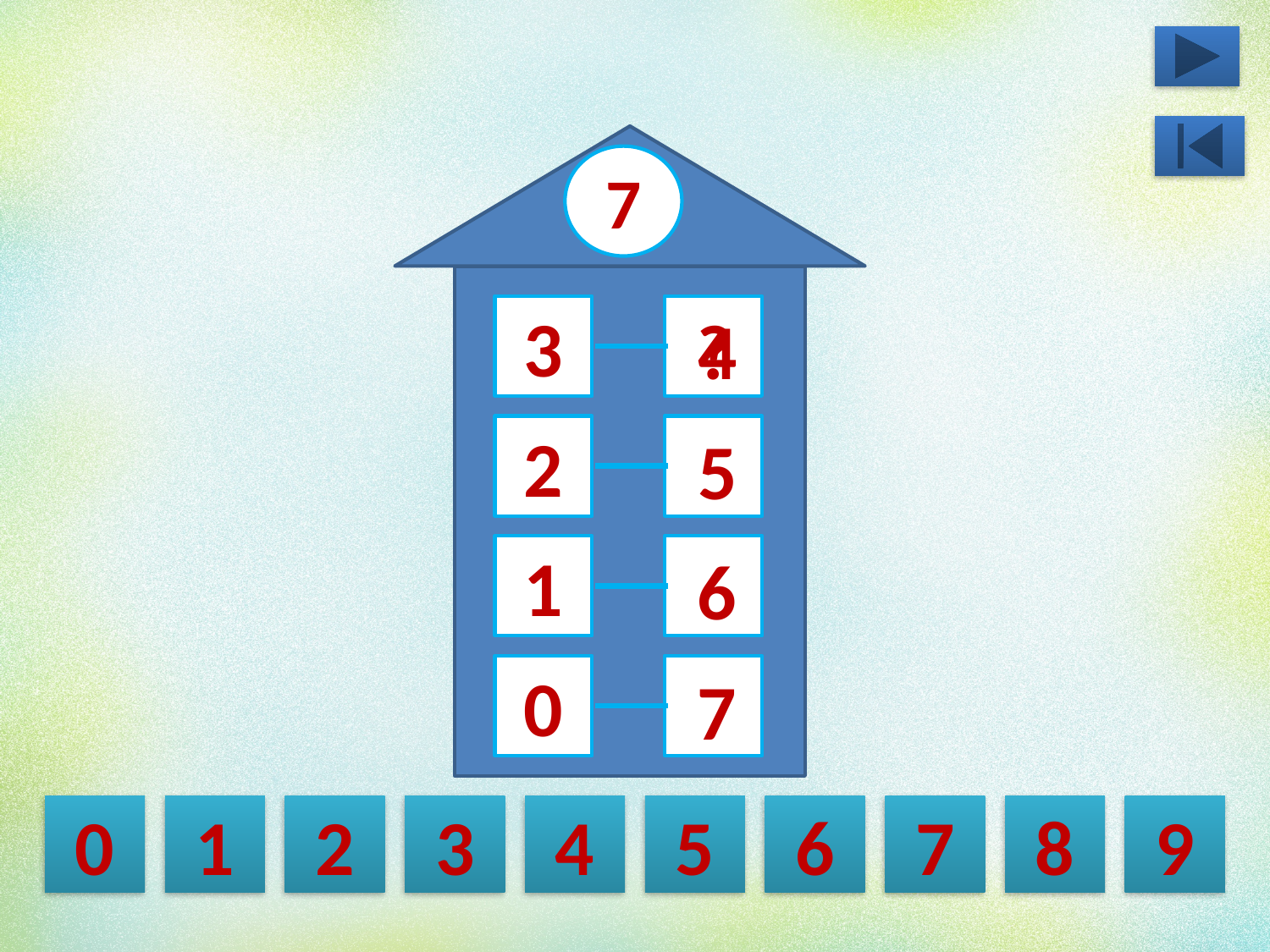

7

3

?
4
2

5
1

6
0

7

0
1
2
3
4
5
6
7
8
9